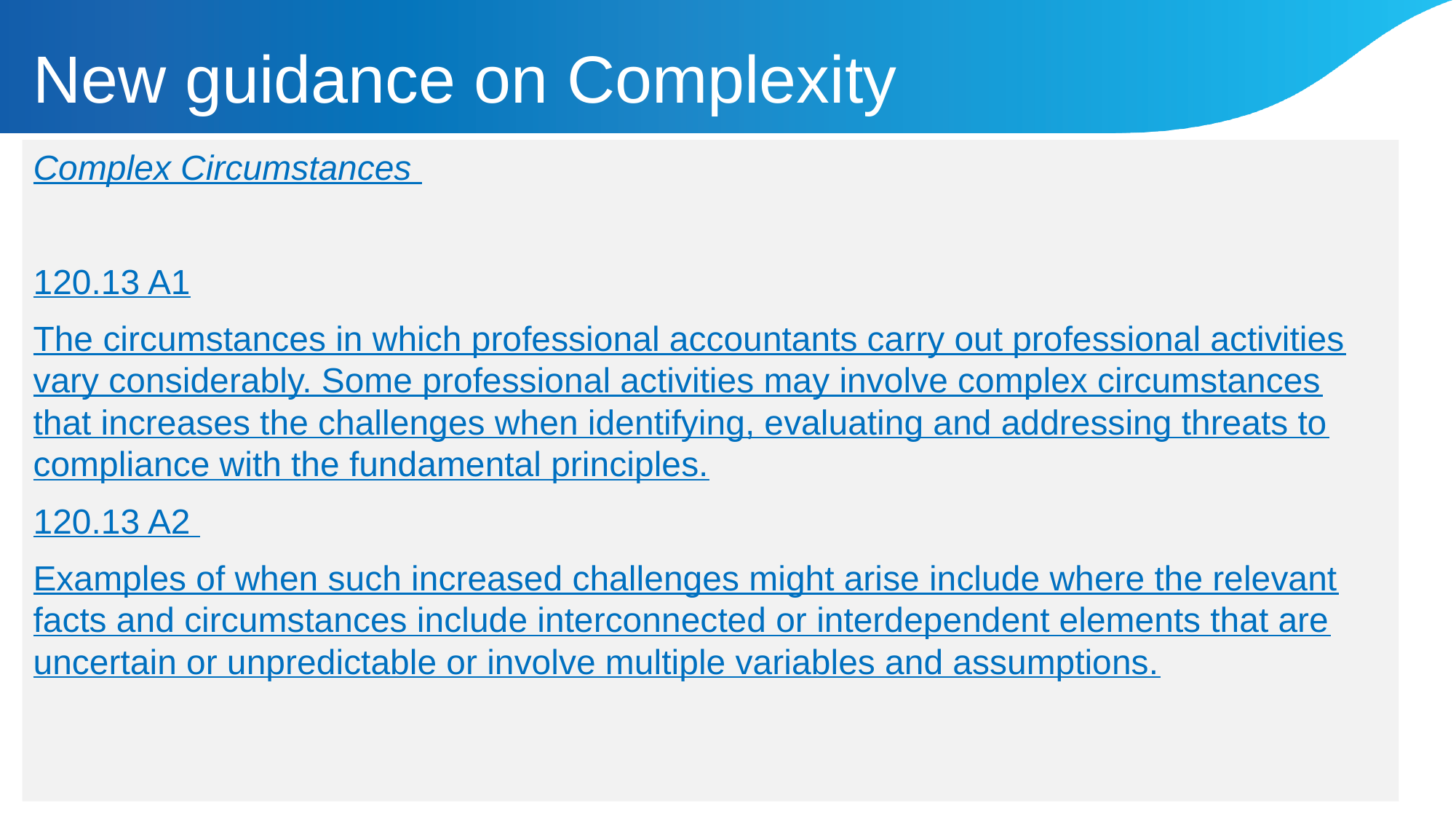

# New guidance on Complexity
Complex Circumstances

120.13 A1
The circumstances in which professional accountants carry out professional activities vary considerably. Some professional activities may involve complex circumstances that increases the challenges when identifying, evaluating and addressing threats to compliance with the fundamental principles.
120.13 A2
Examples of when such increased challenges might arise include where the relevant facts and circumstances include interconnected or interdependent elements that are uncertain or unpredictable or involve multiple variables and assumptions.